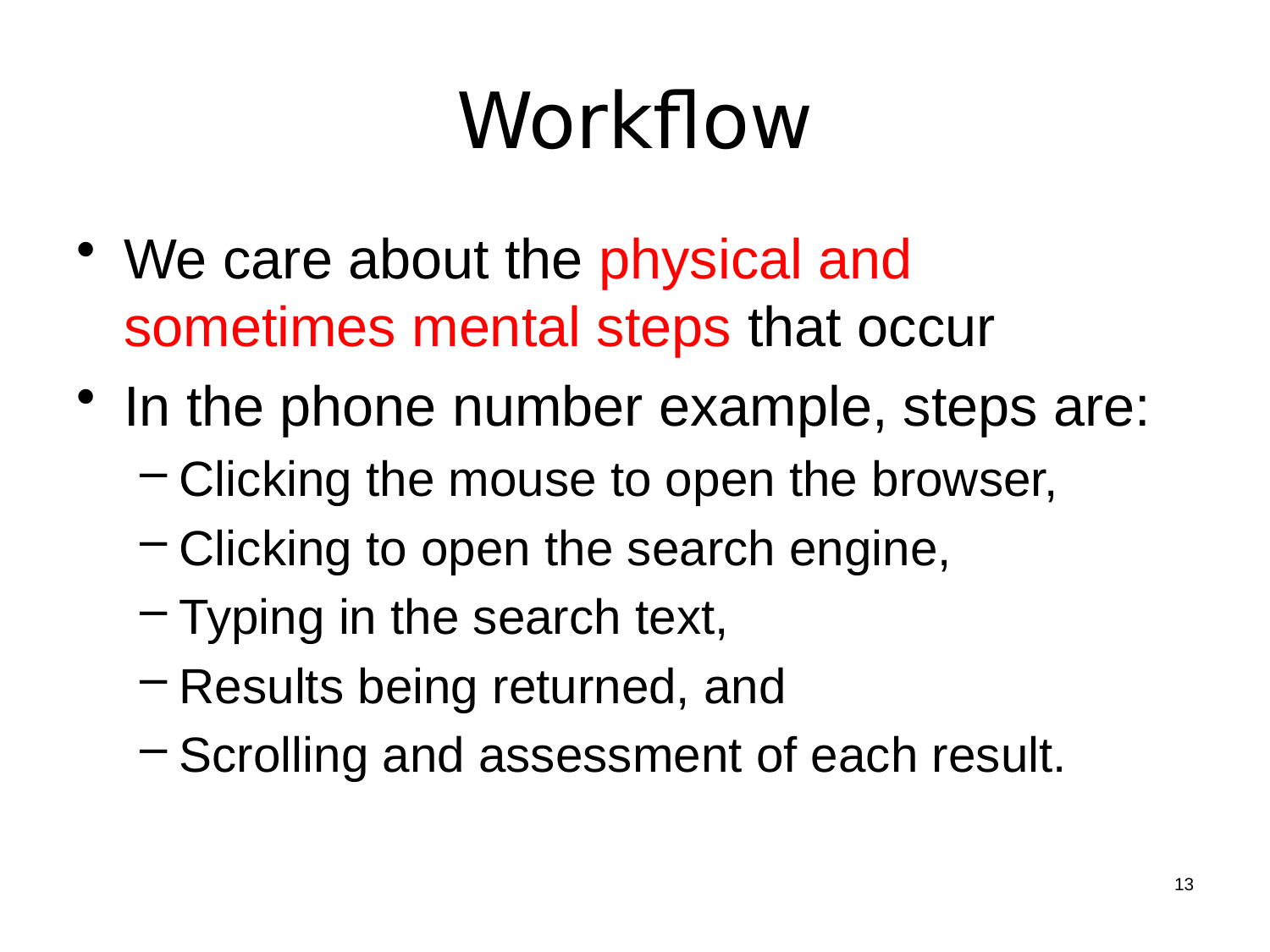

# Workflow
We care about the physical and sometimes mental steps that occur
In the phone number example, steps are:
Clicking the mouse to open the browser,
Clicking to open the search engine,
Typing in the search text,
Results being returned, and
Scrolling and assessment of each result.
13